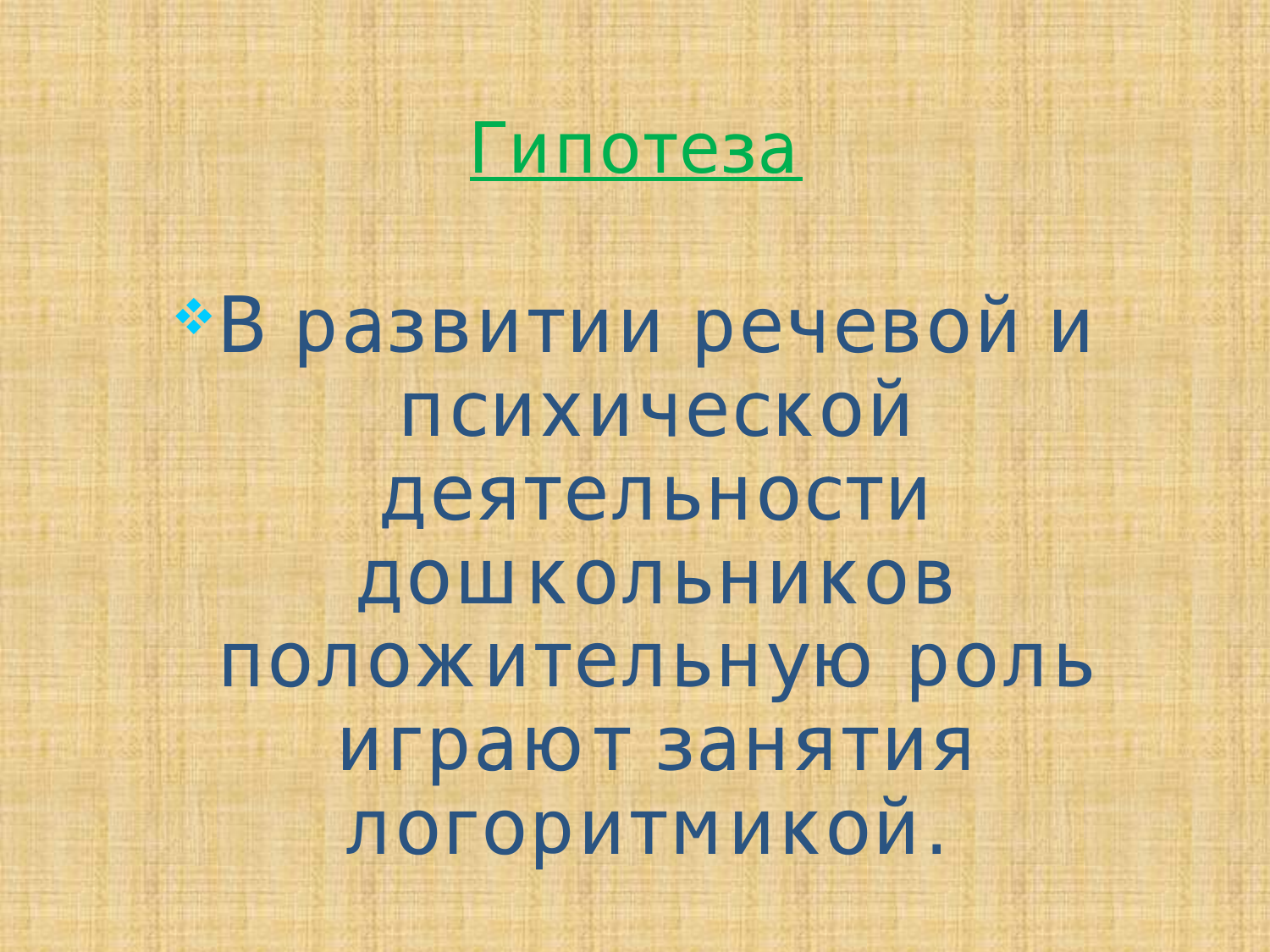

Гипотеза

В развитии речевой и психической деятельности дошкольников положительную роль играют занятия логоритмикой.